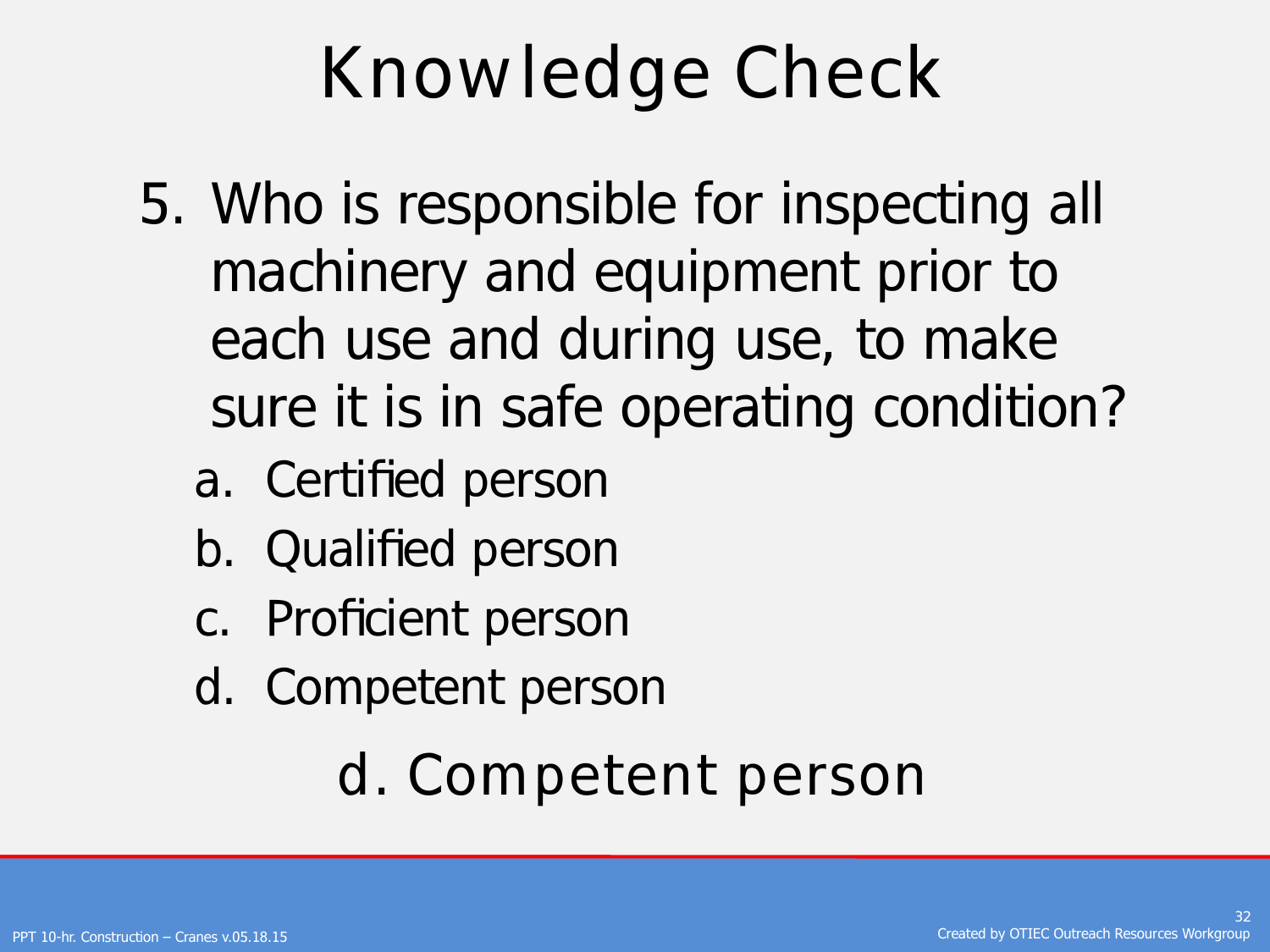

# Knowledge Check
Who is responsible for inspecting all machinery and equipment prior to each use and during use, to make sure it is in safe operating condition?
Certified person
Qualified person
Proficient person
Competent person
d. Competent person